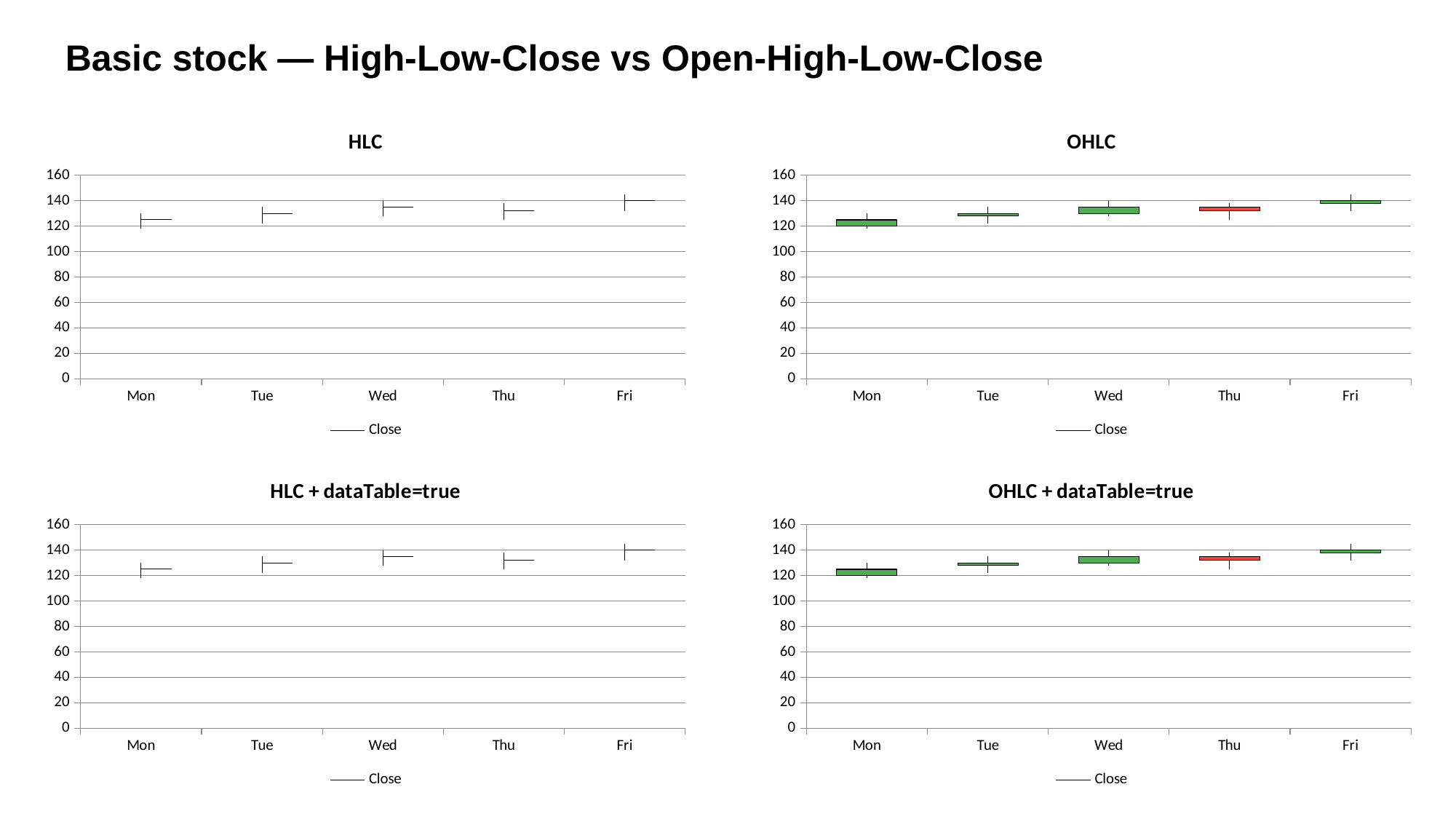

Basic stock — High-Low-Close vs Open-High-Low-Close

[unsupported chart]

[unsupported chart]

[unsupported chart]

[unsupported chart]